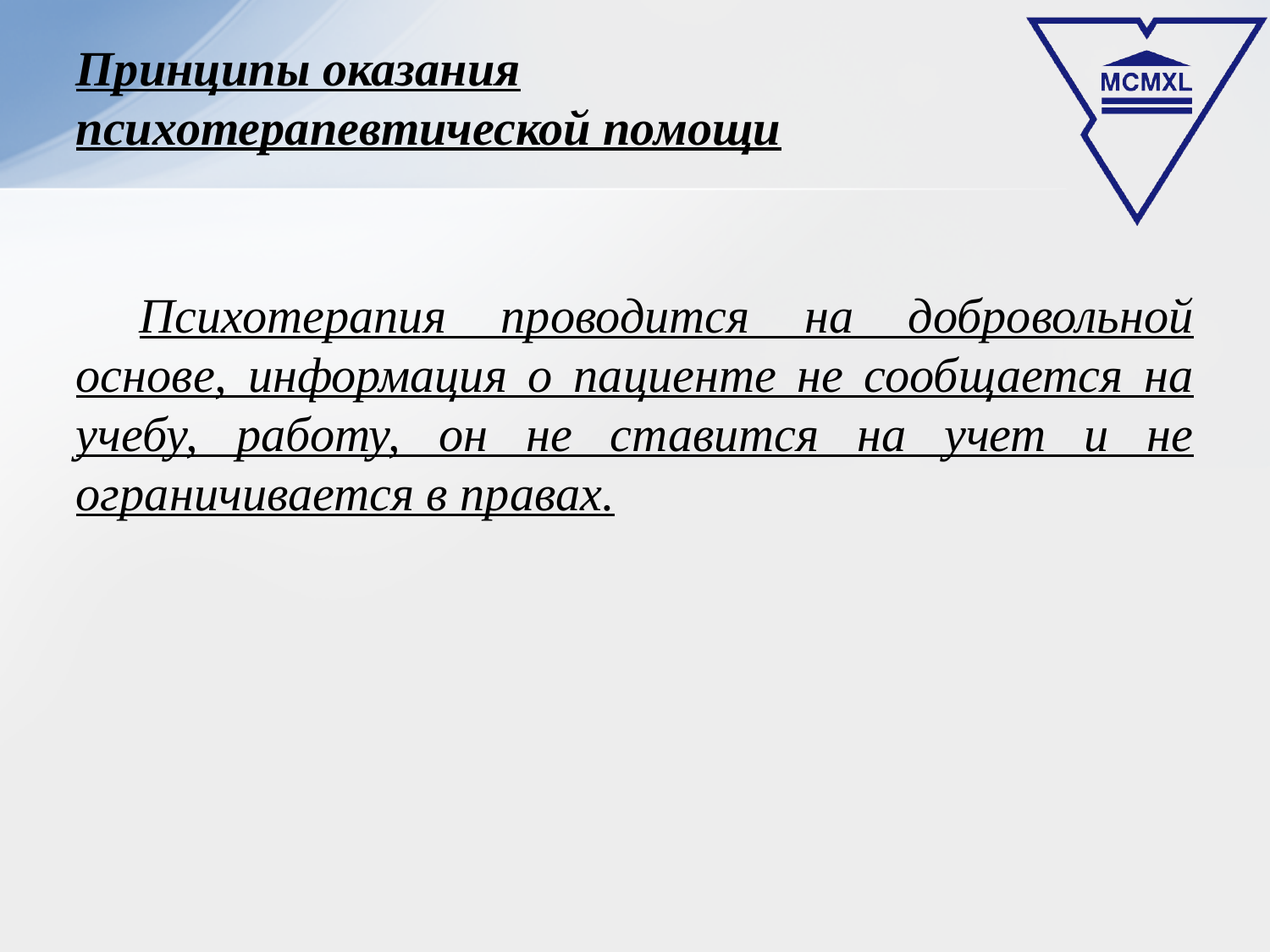

# Принципы оказания психотерапевтической помощи

Психотерапия проводится на добровольной основе, информация о пациенте не сообщается на учебу, работу, он не ставится на учет и не ограничивается в правах.